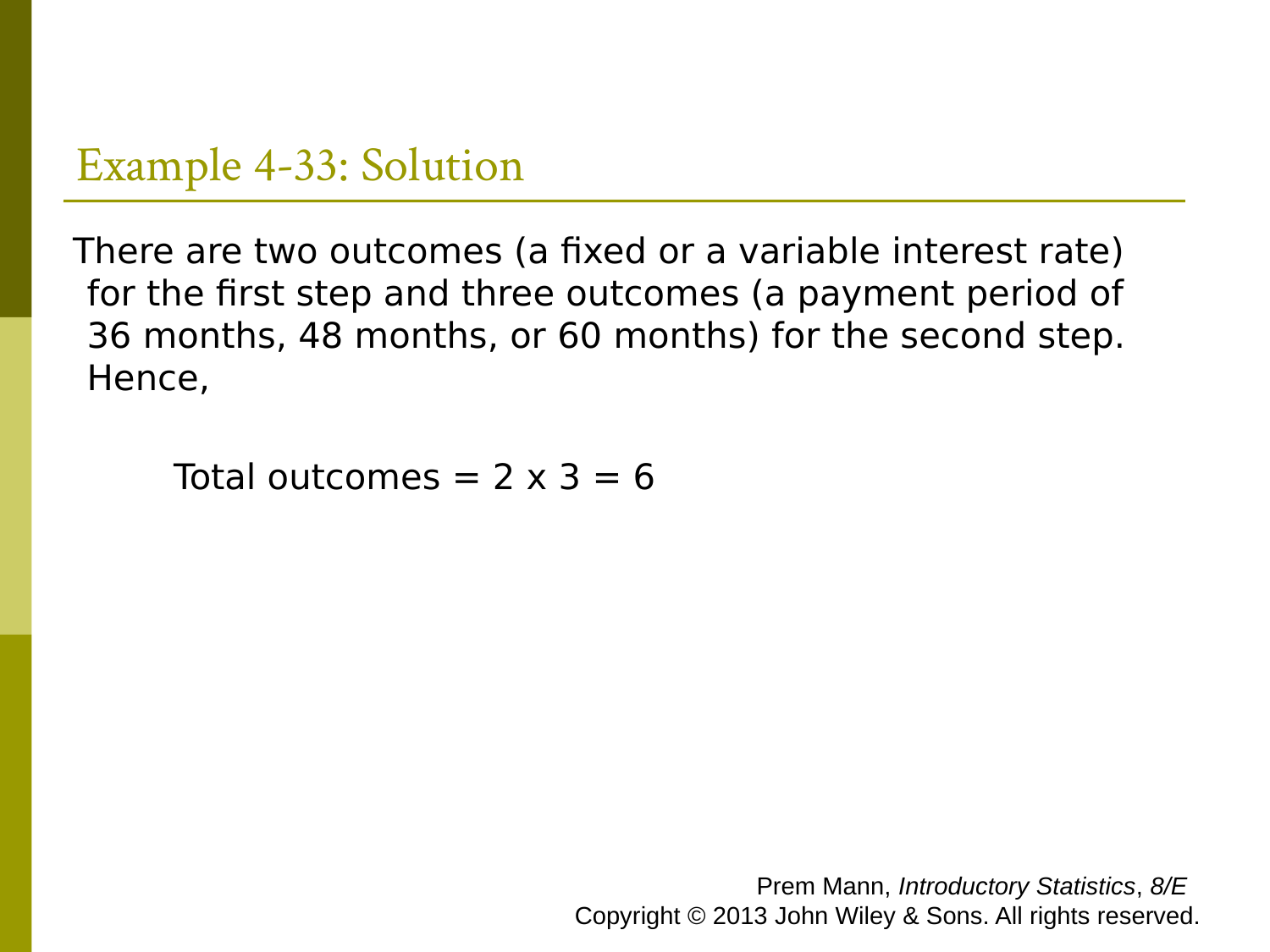

# Example 4-33: Solution
   There are two outcomes (a fixed or a variable interest rate) for the first step and three outcomes (a payment period of 36 months, 48 months, or 60 months) for the second step.  Hence,

            Total outcomes = 2 x 3 = 6
                          Prem Mann, Introductory Statistics, 8/E Copyright © 2013 John Wiley & Sons. All rights reserved.